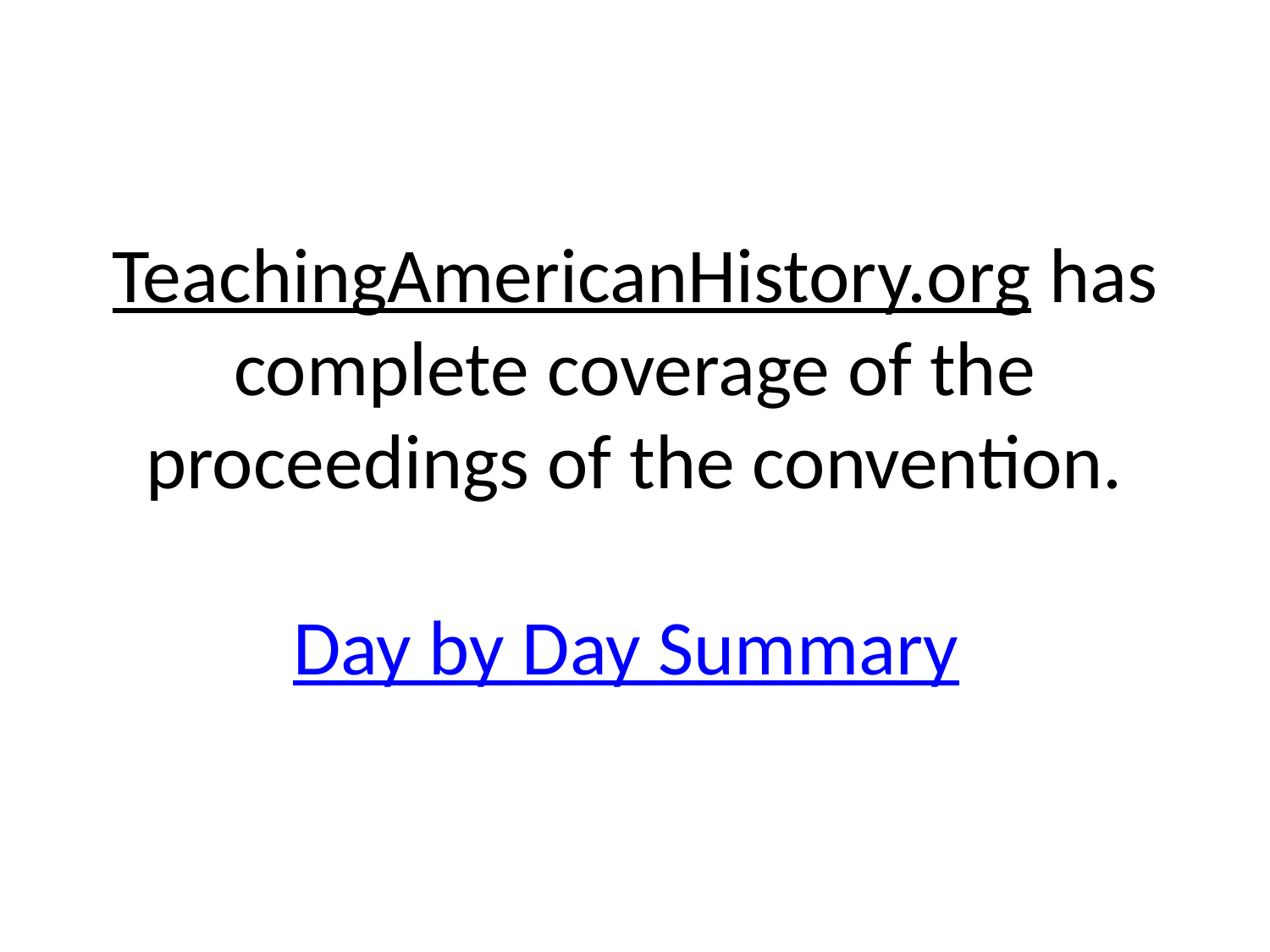

# TeachingAmericanHistory.org has complete coverage of the proceedings of the convention. Day by Day Summary